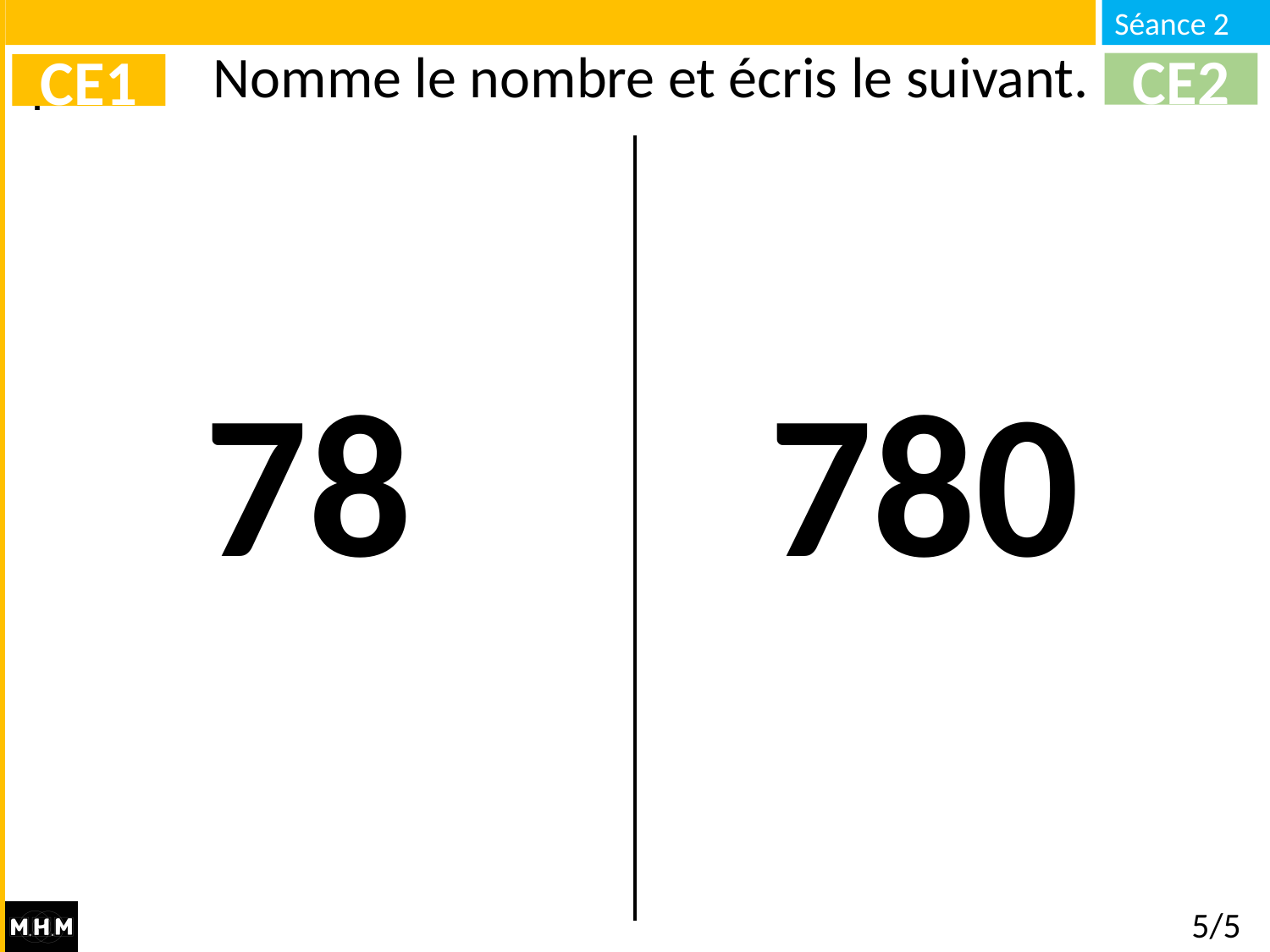

# Nomme le nombre et écris le suivant.
CE2
CE1
78
780
5/5